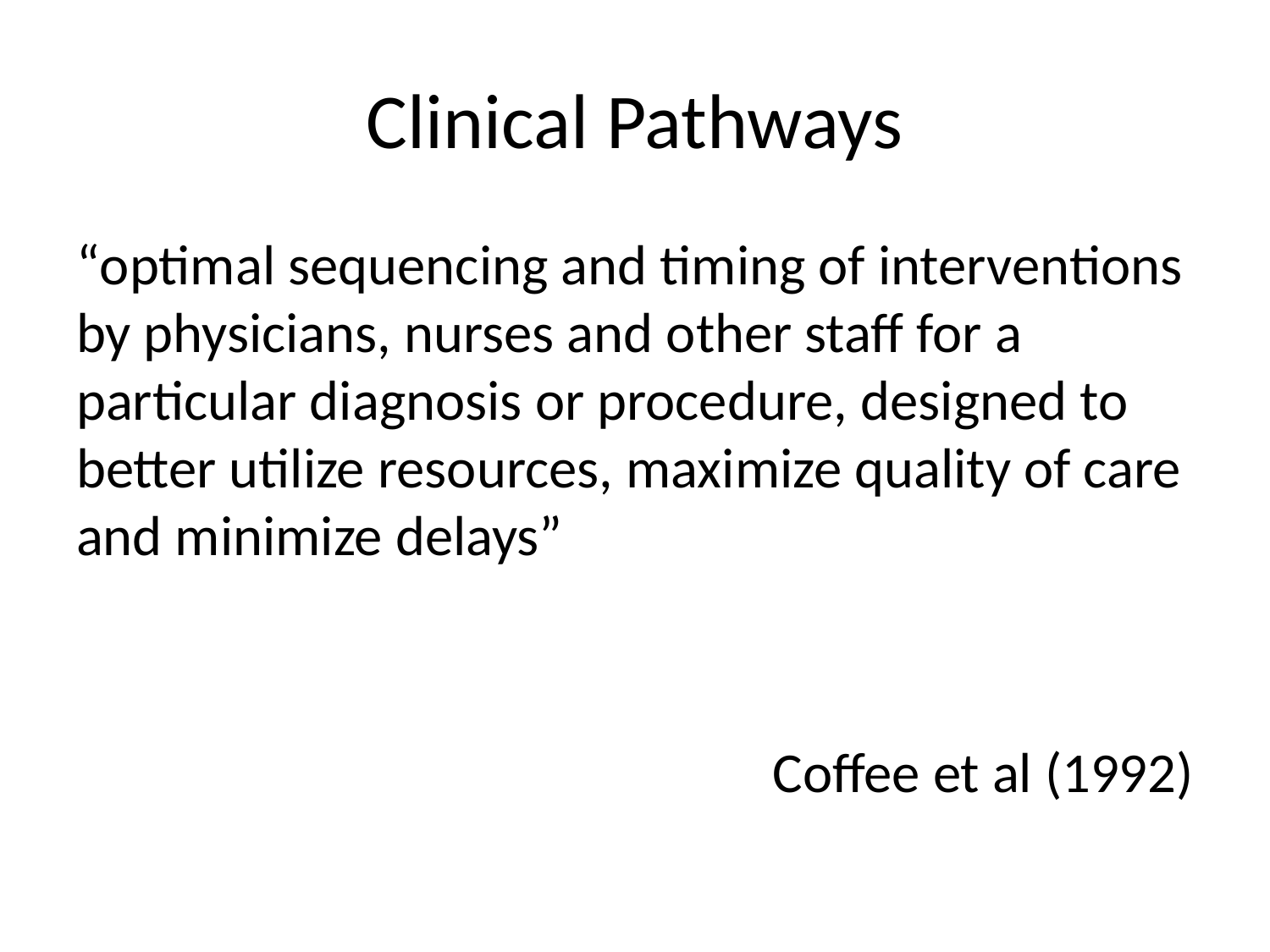

# Clinical Pathways
“optimal sequencing and timing of interventions by physicians, nurses and other staff for a particular diagnosis or procedure, designed to better utilize resources, maximize quality of care and minimize delays”

Coffee et al (1992)